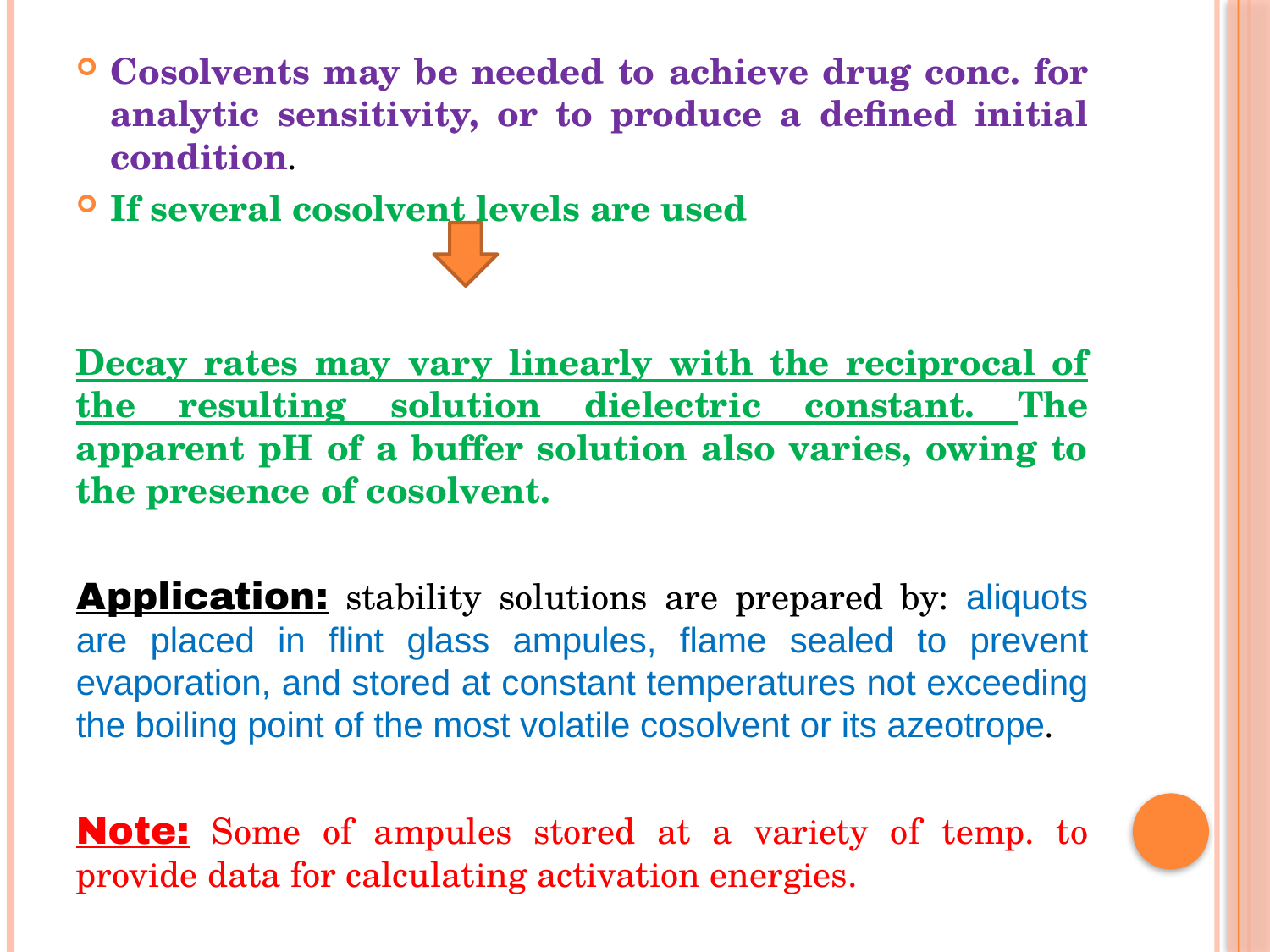

Cosolvents may be needed to achieve drug conc. for analytic sensitivity, or to produce a defined initial condition.
If several cosolvent levels are used

Decay rates may vary linearly with the reciprocal of the resulting solution dielectric constant. The apparent pH of a buffer solution also varies, owing to the presence of cosolvent.

Application: stability solutions are prepared by: aliquots are placed in flint glass ampules, flame sealed to prevent evaporation, and stored at constant temperatures not exceeding the boiling point of the most volatile cosolvent or its azeotrope.

Note: Some of ampules stored at a variety of temp. to provide data for calculating activation energies.